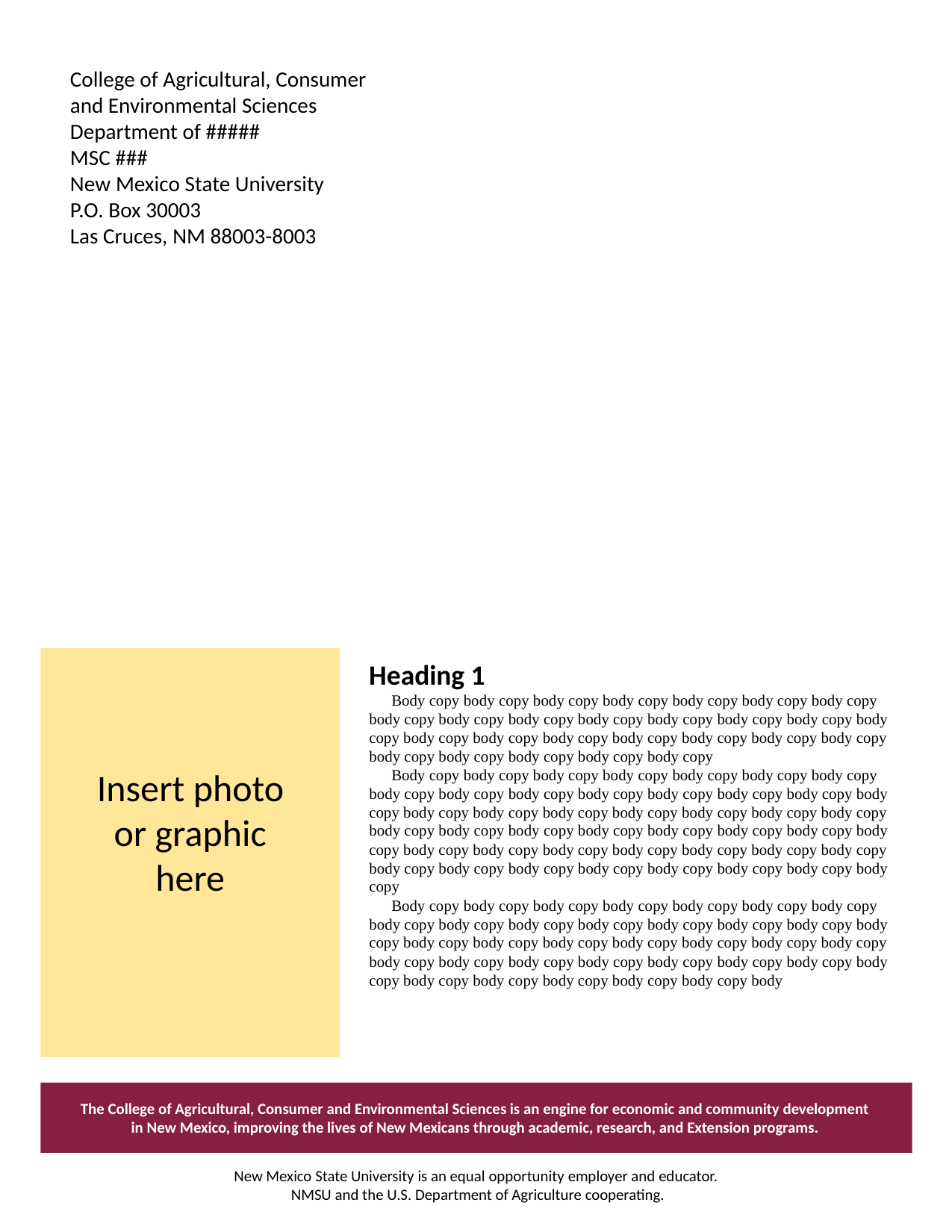

Replace with your return address!!

If you’re NOT planning on mailing this newsletter, delete the return address text and add another story to your newsletter or more photos!!
College of Agricultural, Consumer
and Environmental Sciences
Department of #####
MSC ###
New Mexico State University
P.O. Box 30003
Las Cruces, NM 88003-8003

Heading 1
Body copy body copy body copy body copy body copy body copy body copy body copy body copy body copy body copy body copy body copy body copy body copy body copy body copy body copy body copy body copy body copy body copy body copy body copy body copy body copy body copy
Body copy body copy body copy body copy body copy body copy body copy body copy body copy body copy body copy body copy body copy body copy body copy body copy body copy body copy body copy body copy body copy body copy body copy body copy body copy body copy body copy body copy body copy body copy body copy body copy body copy body copy body copy body copy body copy body copy body copy body copy body copy body copy body copy body copy body copy
Body copy body copy body copy body copy body copy body copy body copy body copy body copy body copy body copy body copy body copy body copy body copy body copy body copy body copy body copy body copy body copy body copy body copy body copy body copy body copy body copy body copy body copy body copy body copy body copy body copy body copy body copy body
Insert photo or graphic here
Leave the EEO and ACES statements in the newsletter! If you’d like to move them, that is fine—but, they need to be included somewhere in the document.

The College of Agricultural, Consumer and Environmental Sciences is an engine for economic and community development
in New Mexico, improving the lives of New Mexicans through academic, research, and Extension programs.

New Mexico State University is an equal opportunity employer and educator.
NMSU and the U.S. Department of Agriculture cooperating.